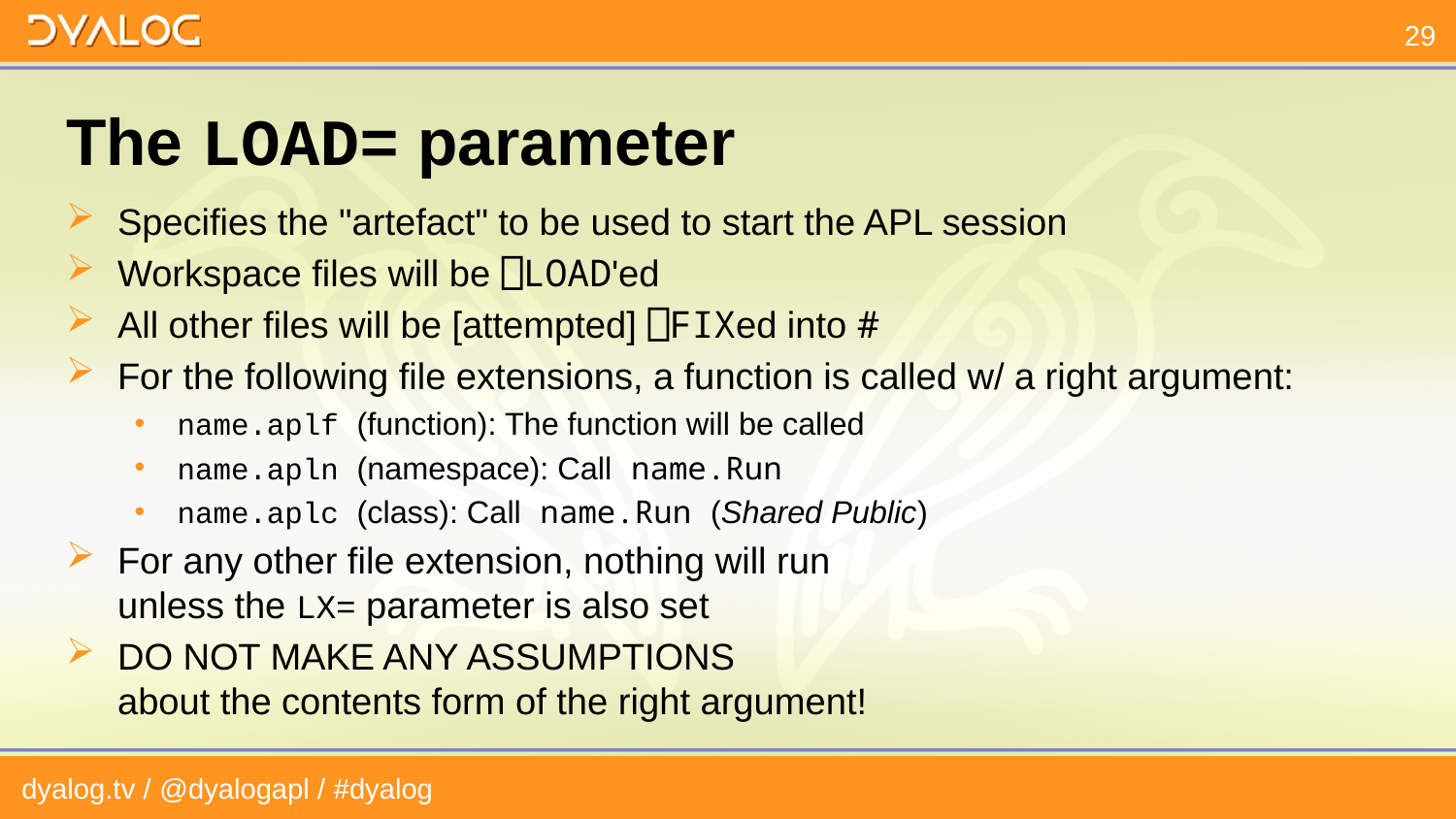

# The LOAD= parameter
Specifies the "artefact" to be used to start the APL session
Workspace files will be ⎕LOAD'ed
All other files will be [attempted] ⎕FIXed into #
For the following file extensions, a function is called w/ a right argument:
name.aplf (function): The function will be called
name.apln (namespace): Call name.Run
name.aplc (class): Call name.Run (Shared Public)
For any other file extension, nothing will run
unless the LX= parameter is also set
DO NOT MAKE ANY ASSUMPTIONS
about the contents form of the right argument!